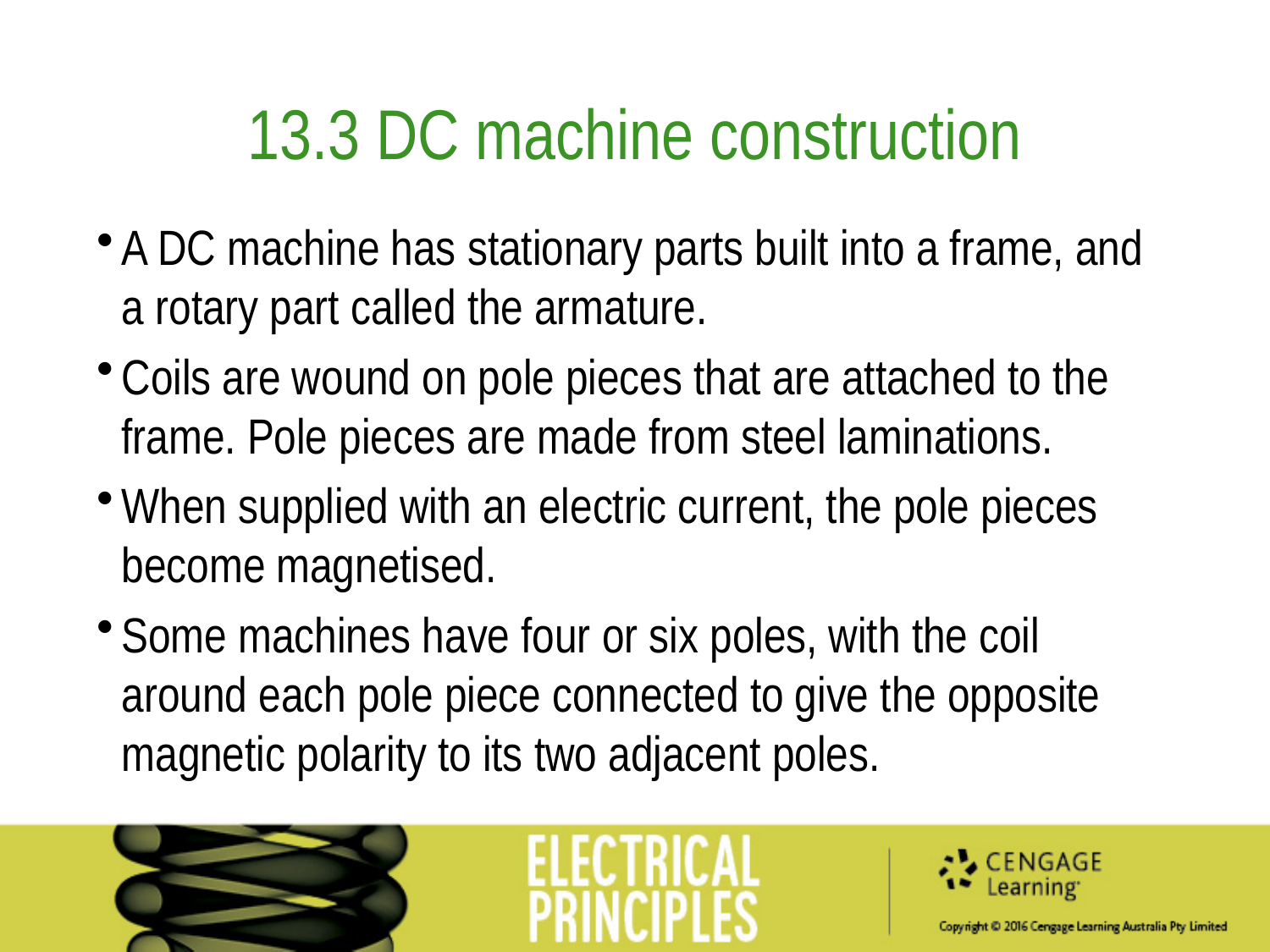

13.3 DC machine construction
A DC machine has stationary parts built into a frame, and a rotary part called the armature.
Coils are wound on pole pieces that are attached to the frame. Pole pieces are made from steel laminations.
When supplied with an electric current, the pole pieces become magnetised.
Some machines have four or six poles, with the coil around each pole piece connected to give the opposite magnetic polarity to its two adjacent poles.